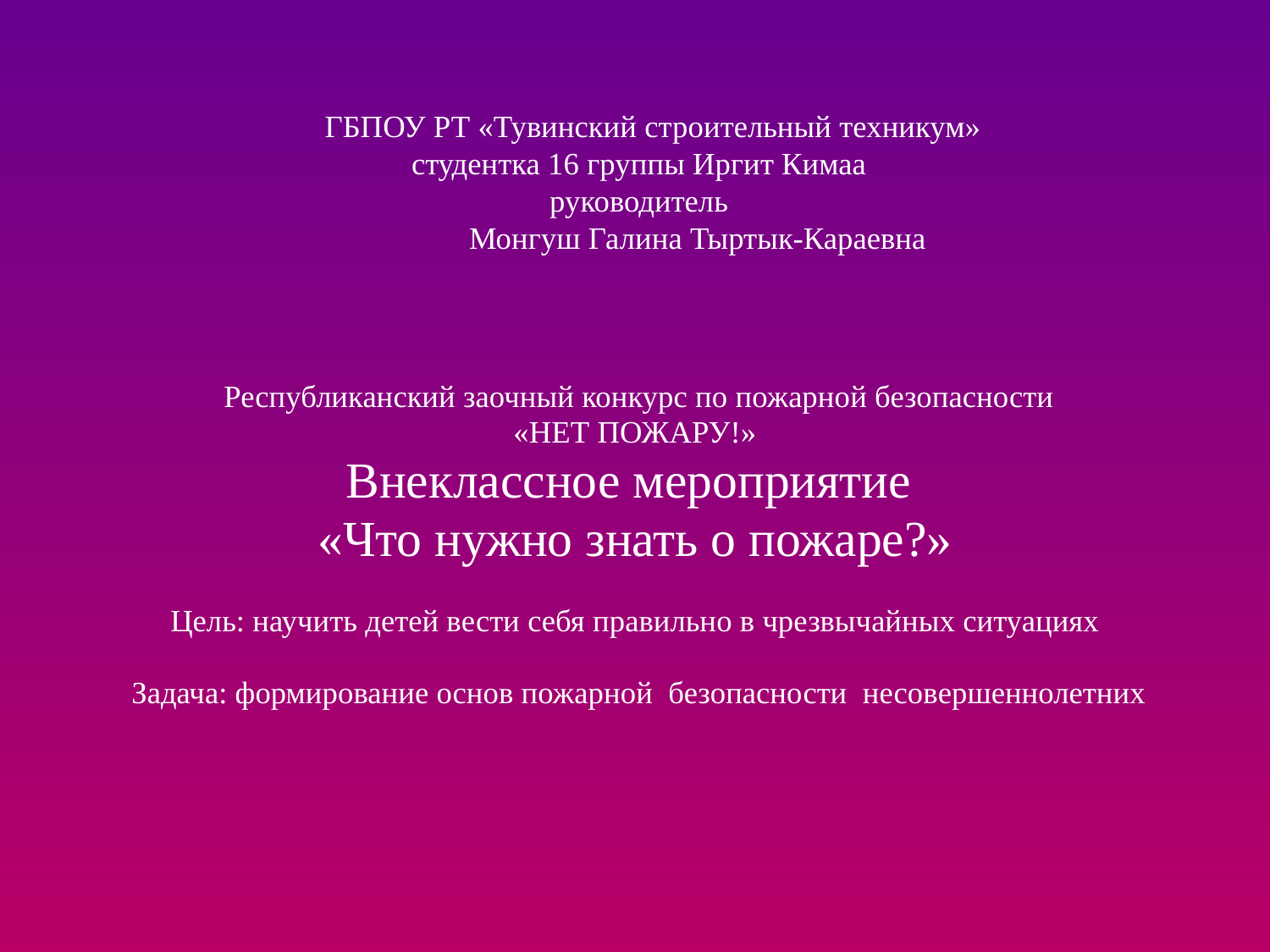

# ГБПОУ РТ «Тувинский строительный техникум» студентка 16 группы Иргит Кимаа руководитель Монгуш Галина Тыртык-Караевна
  Республиканский заочный конкурс по пожарной безопасности
«НЕТ ПОЖАРУ!»
Внеклассное мероприятие
«Что нужно знать о пожаре?»

Цель: научить детей вести себя правильно в чрезвычайных ситуациях

 Задача: формирование основ пожарной  безопасности  несовершеннолетних